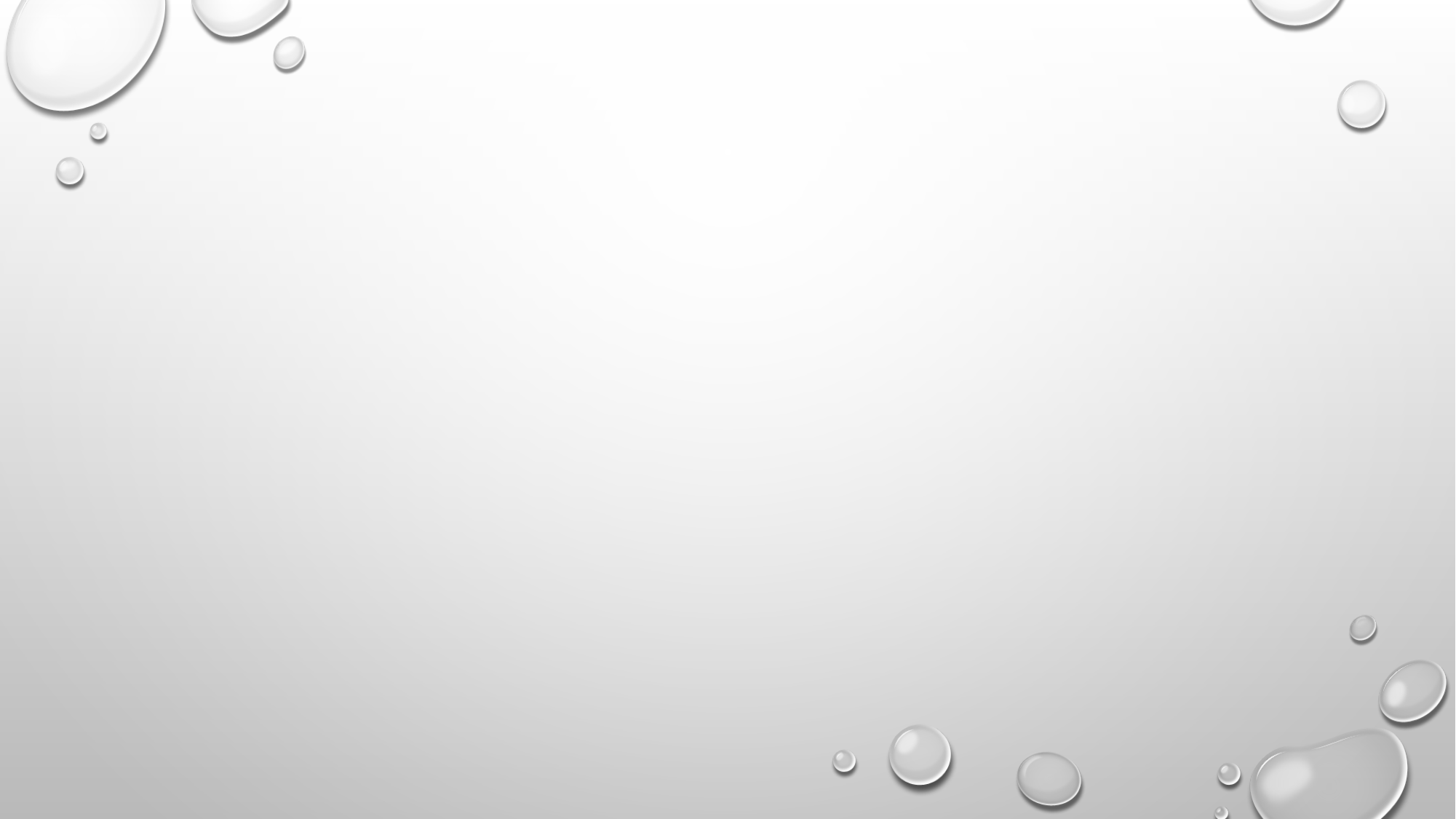

ОБЩЕЕ ПОНИМАНИЕ ТЕКСТА И ОРИЕНТАЦИЯ В ТЕКСТЕ
«АНТИЦИПАЦИЯ»
«ВЕРНЫЕ И НЕВЕРНЫЕ УТВЕРЖДЕНИЯ»
«КЛЮЧЕВЫЕ СЛОВА»
«ЧТЕНИЕ С ПОМЕТКАМИ»
«КАРТА ТЕКСТА»